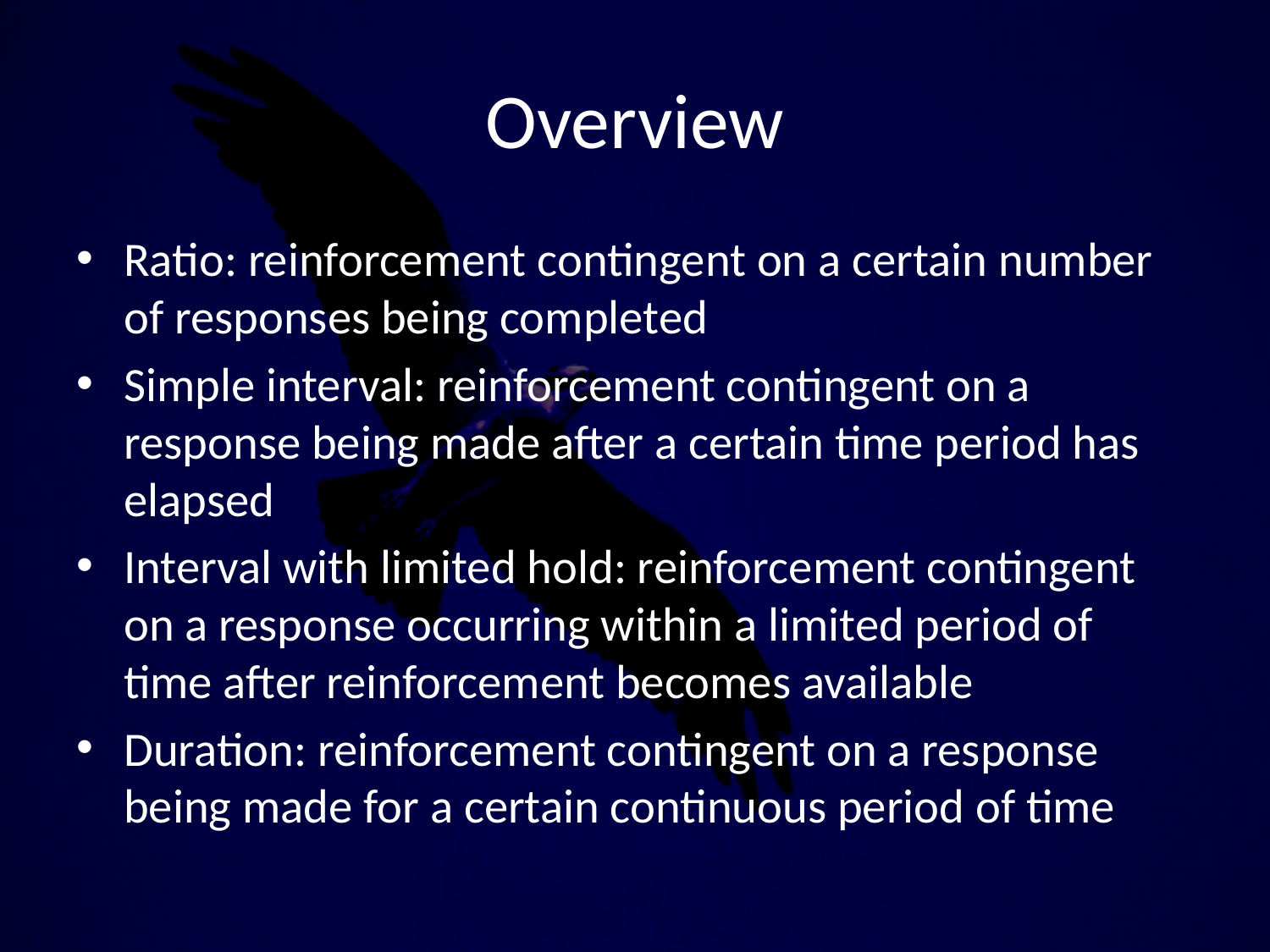

# Overview
Ratio: reinforcement contingent on a certain number of responses being completed
Simple interval: reinforcement contingent on a response being made after a certain time period has elapsed
Interval with limited hold: reinforcement contingent on a response occurring within a limited period of time after reinforcement becomes available
Duration: reinforcement contingent on a response being made for a certain continuous period of time